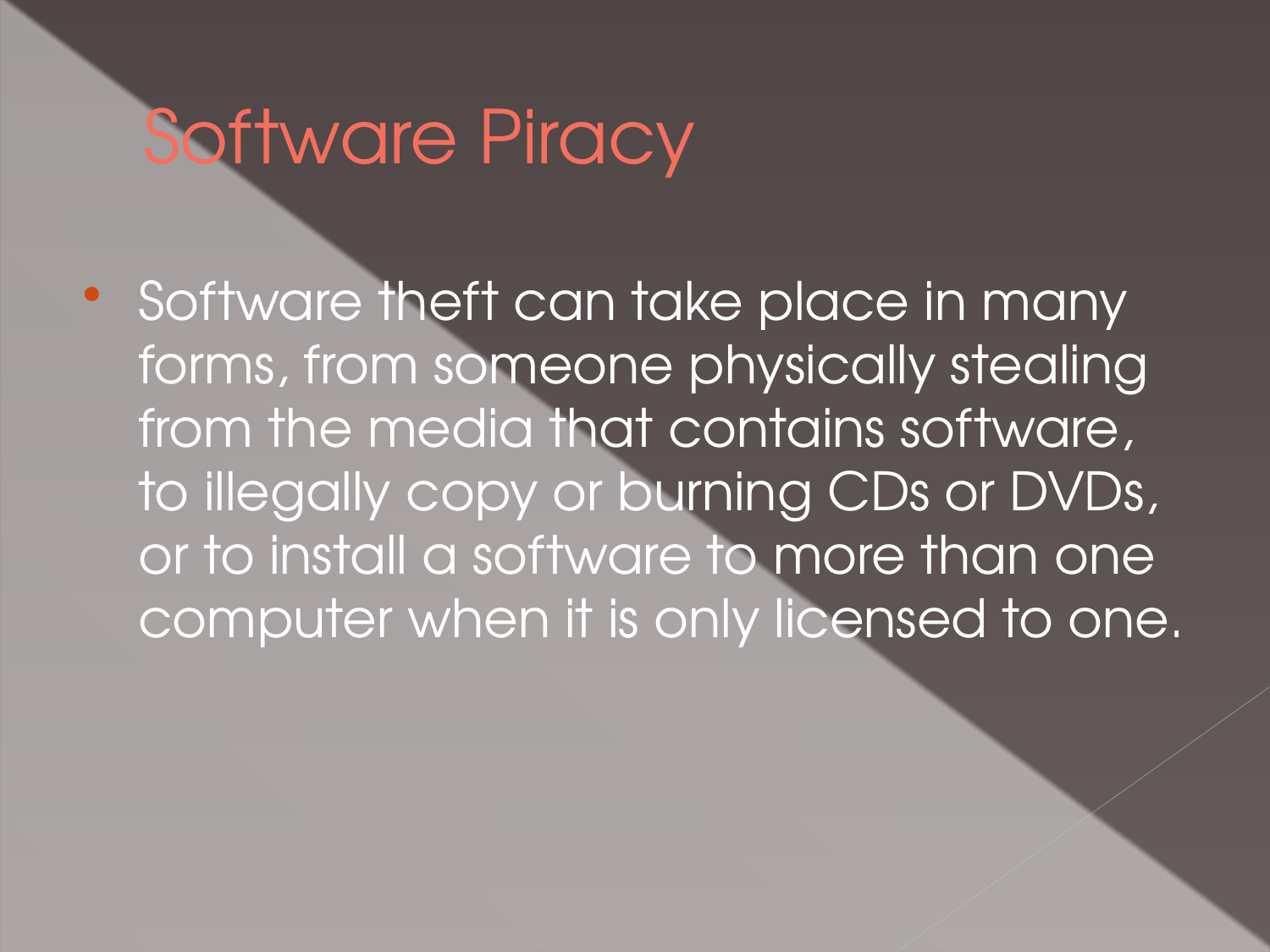

# Software Piracy
Software theft can take place in many forms, from someone physically stealing from the media that contains software, to illegally copy or burning CDs or DVDs, or to install a software to more than one computer when it is only licensed to one.